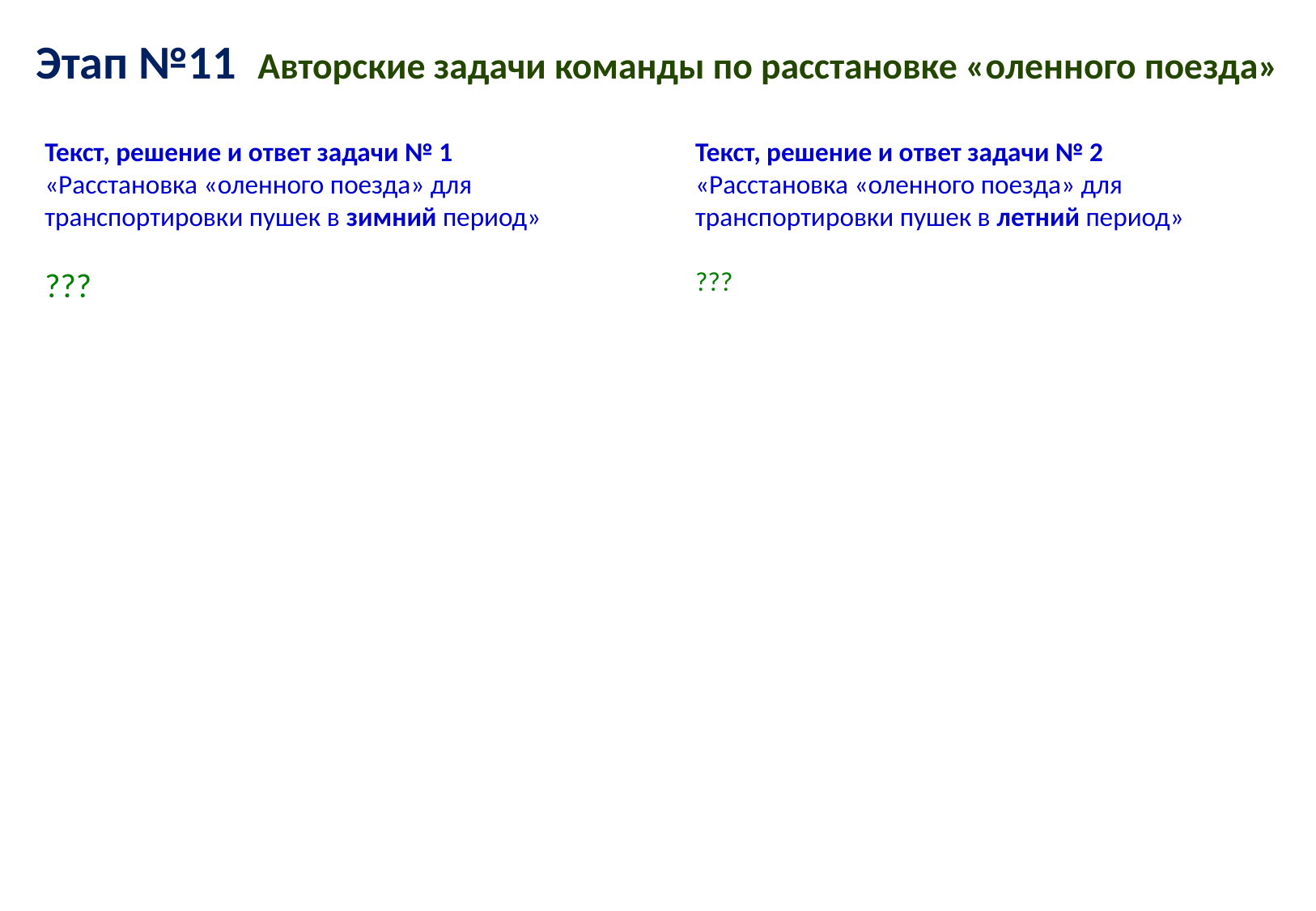

# Этап №11  Авторские задачи команды по расстановке «оленного поезда»
Текст, решение и ответ задачи № 1
«Расстановка «оленного поезда» для транспортировки пушек в зимний период»

???
Текст, решение и ответ задачи № 2
«Расстановка «оленного поезда» для транспортировки пушек в летний период»

???